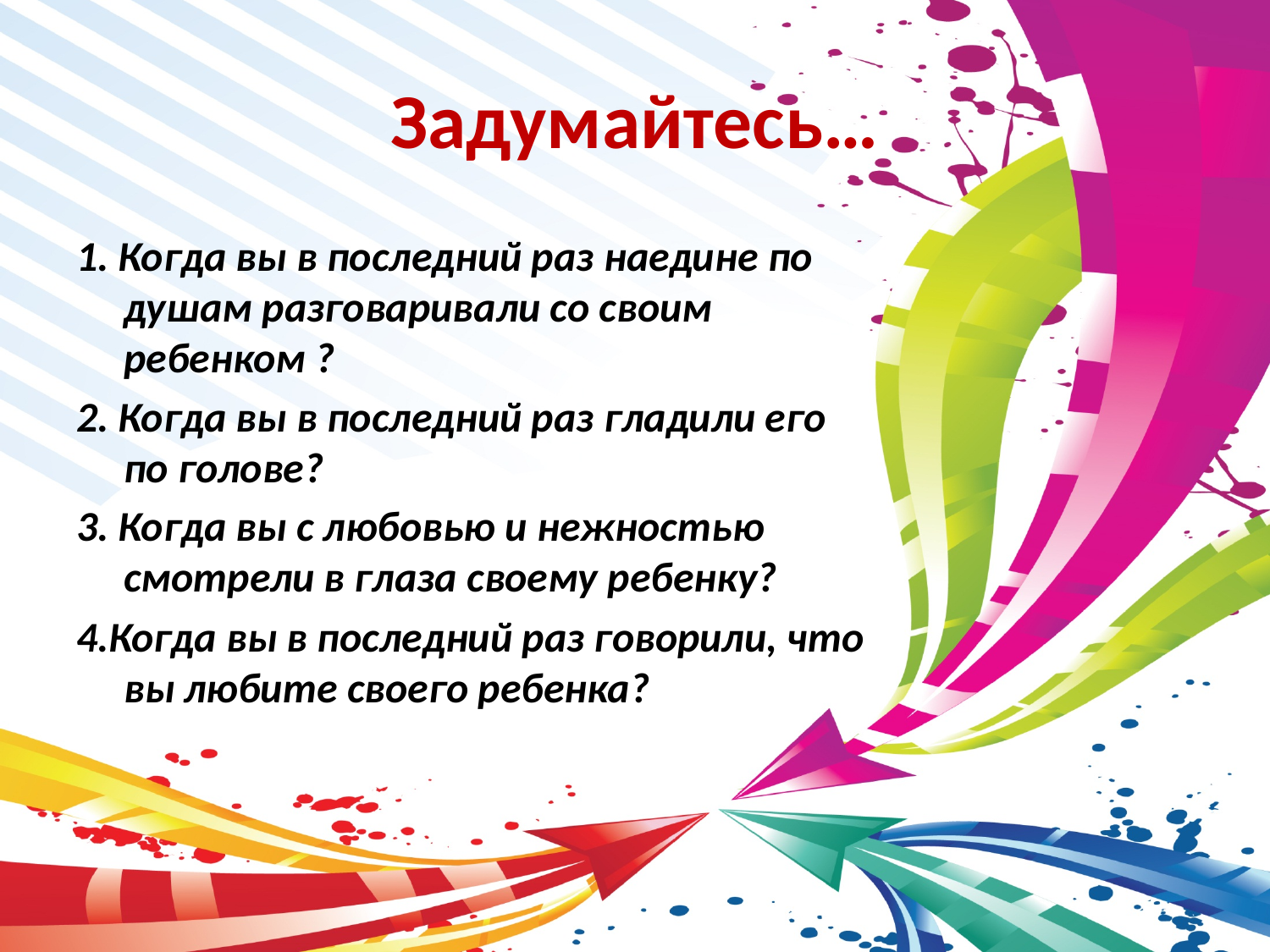

# Задумайтесь…
1. Когда вы в последний раз наедине по душам разговаривали со своим ребенком ?
2. Когда вы в последний раз гладили его по голове?
3. Когда вы с любовью и нежностью смотрели в глаза своему ребенку?
4.Когда вы в последний раз говорили, что вы любите своего ребенка?